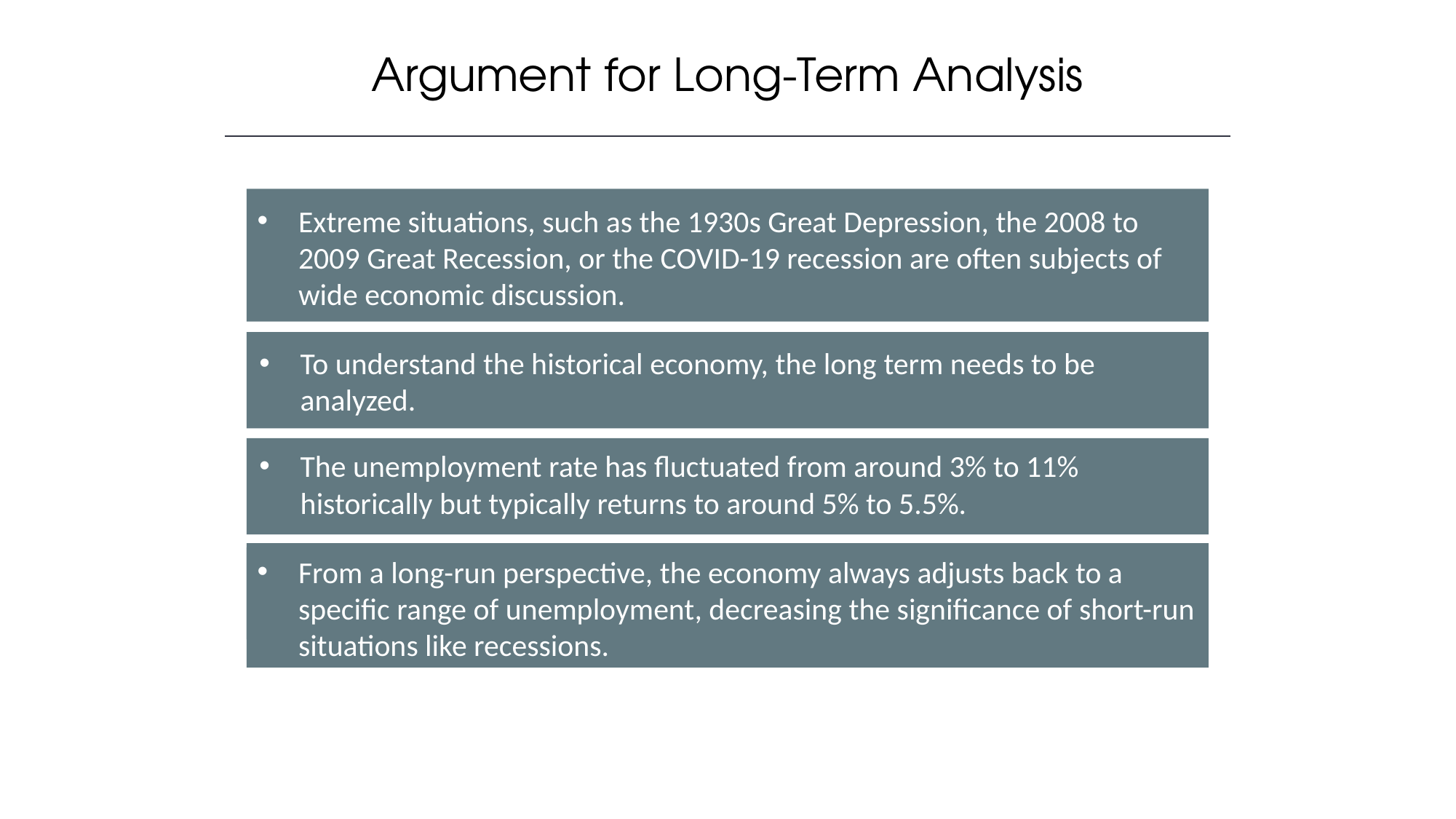

Argument for Long-Term Analysis

Extreme situations, such as the 1930s Great Depression, the 2008 to 2009 Great Recession, or the COVID-19 recession are often subjects of wide economic discussion.

To understand the historical economy, the long term needs to be analyzed.

The unemployment rate has fluctuated from around 3% to 11% historically but typically returns to around 5% to 5.5%.

From a long-run perspective, the economy always adjusts back to a specific range of unemployment, decreasing the significance of short-run situations like recessions.